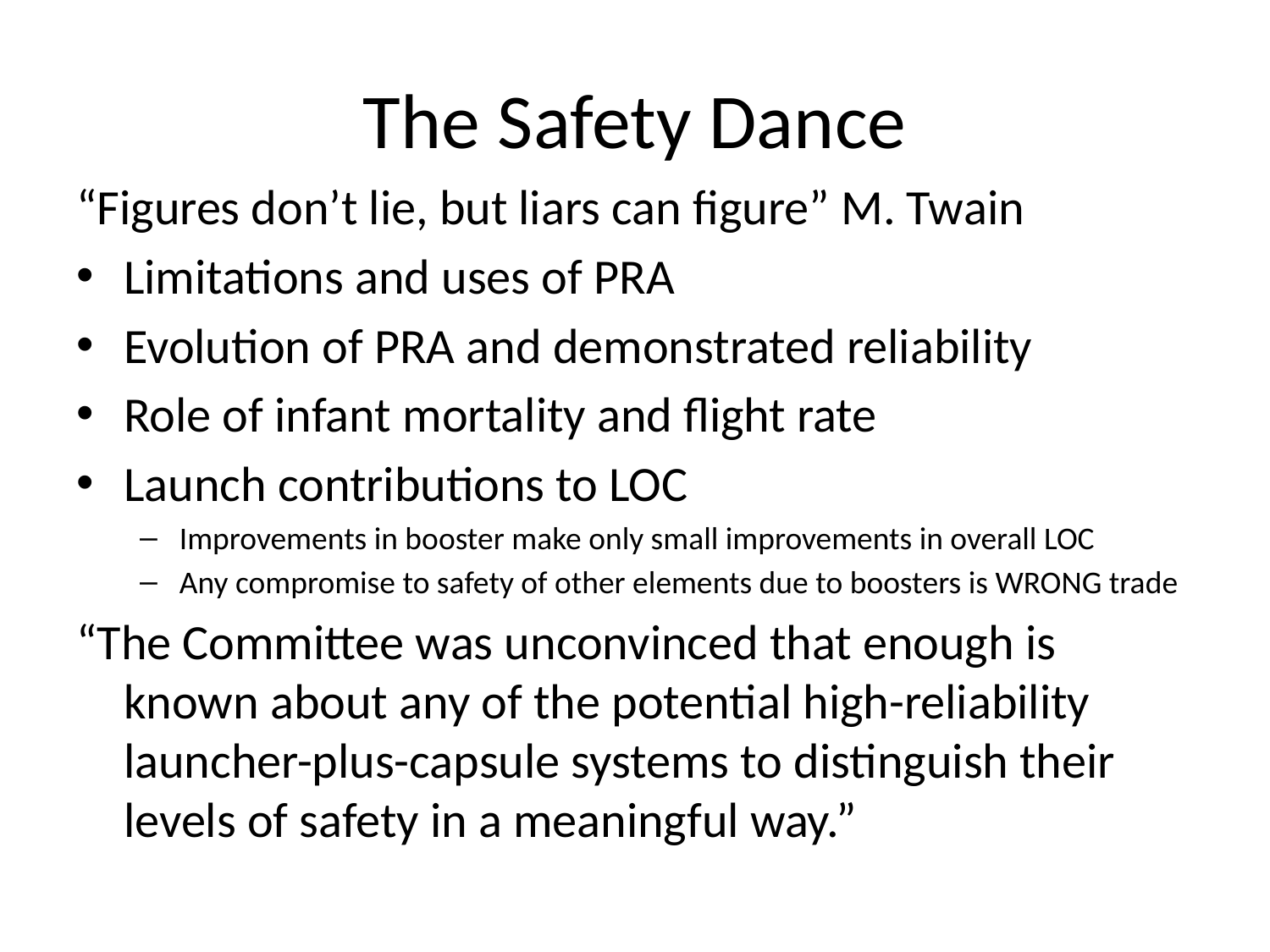

# The Safety Dance
“Figures don’t lie, but liars can figure” M. Twain
Limitations and uses of PRA
Evolution of PRA and demonstrated reliability
Role of infant mortality and flight rate
Launch contributions to LOC
Improvements in booster make only small improvements in overall LOC
Any compromise to safety of other elements due to boosters is WRONG trade
“The Committee was unconvinced that enough is known about any of the potential high-reliability launcher-plus-capsule systems to distinguish their levels of safety in a meaningful way.”